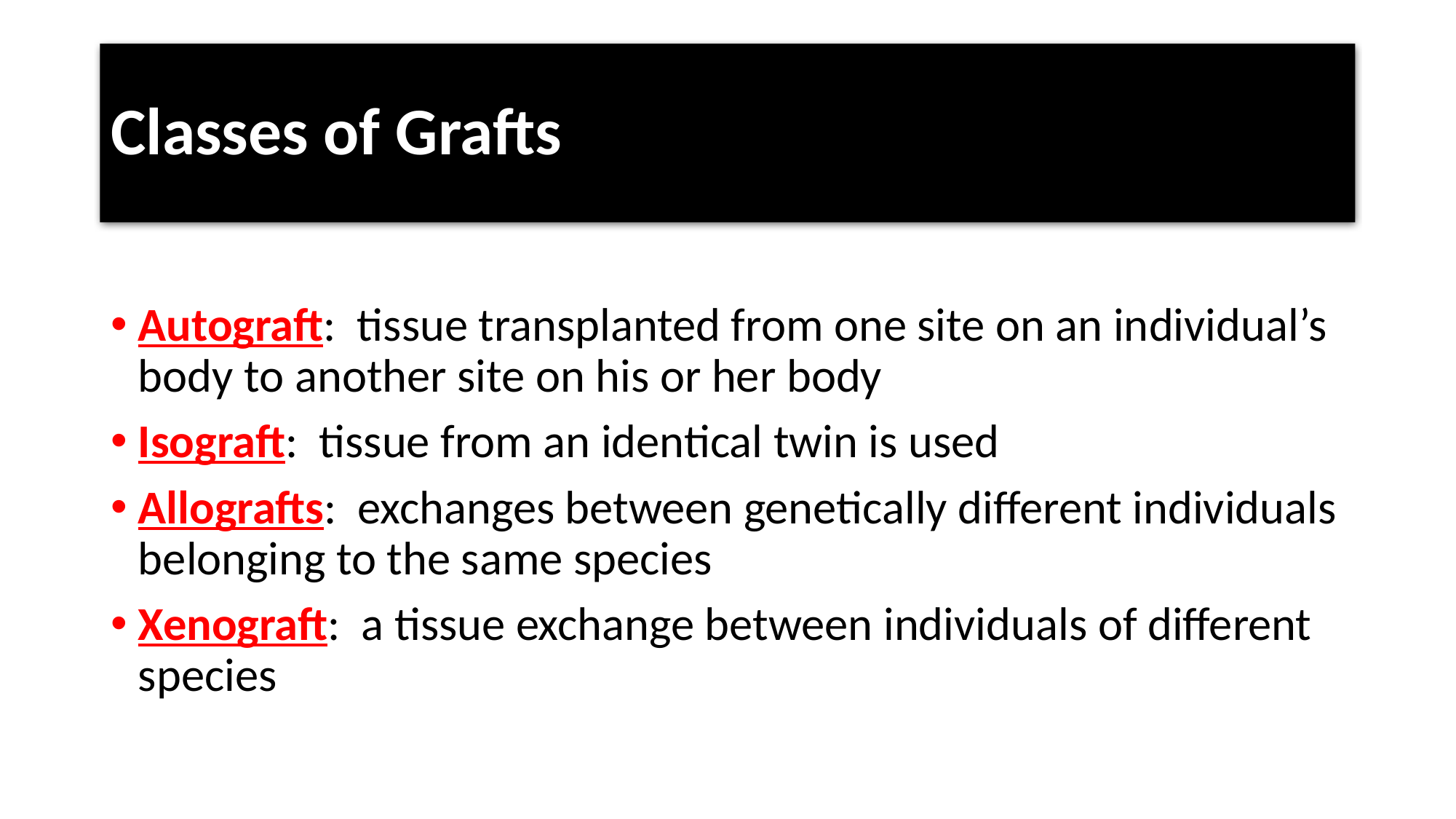

# Classes of Grafts
Autograft:  tissue transplanted from one site on an individual’s body to another site on his or her body
Isograft:  tissue from an identical twin is used
Allografts:  exchanges between genetically different individuals belonging to the same species
Xenograft:  a tissue exchange between individuals of different species